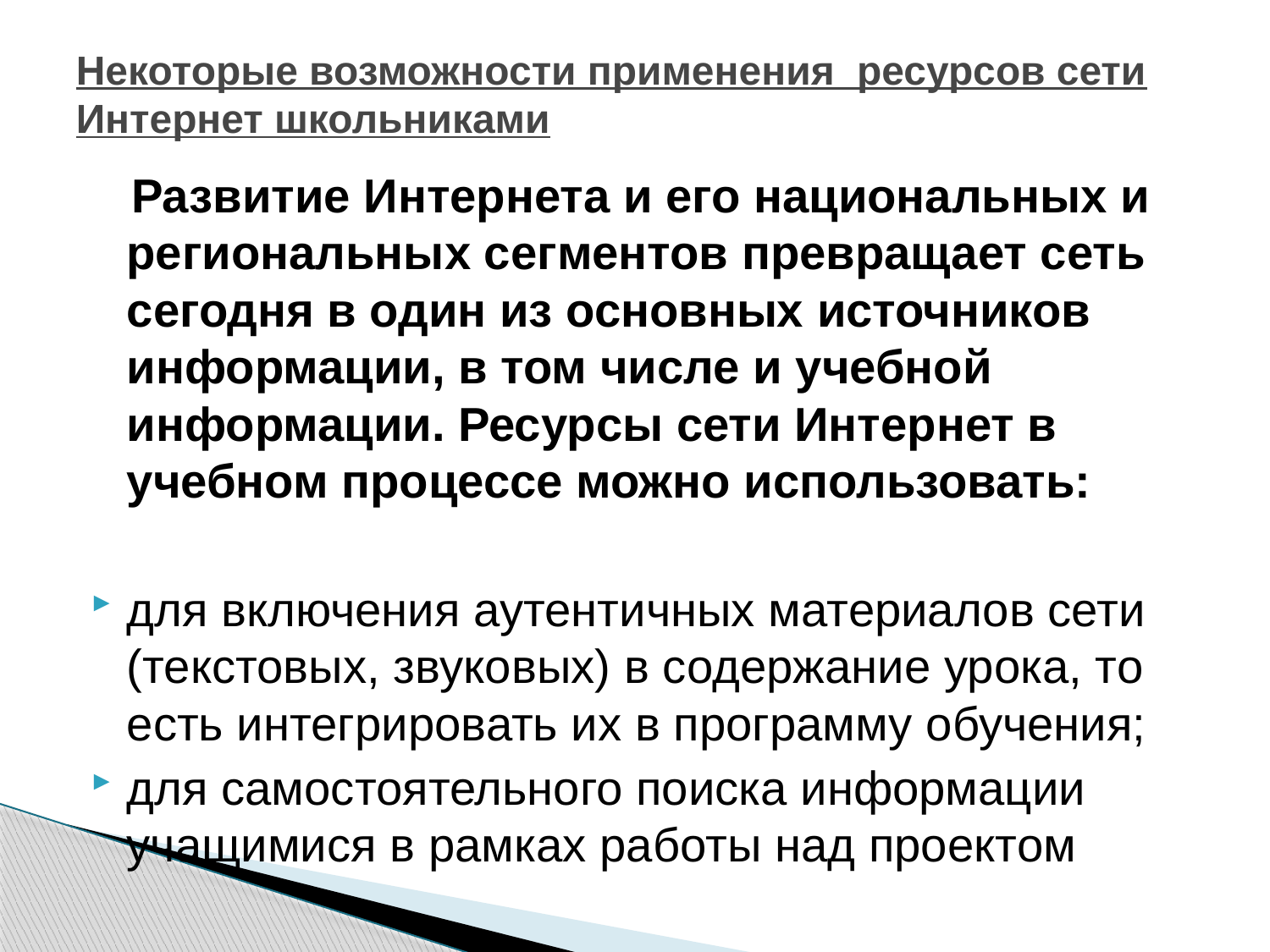

# Некоторые возможности применения  ресурсов сети Интернет школьниками
   Развитие Интернета и его национальных и региональных сегментов превращает сеть сегодня в один из основных источников информации, в том числе и учебной информации. Ресурсы сети Интернет в учебном процессе можно использовать:

для включения аутентичных материалов сети (текстовых, звуковых) в содержание урока, то есть интегрировать их в программу обучения;
для самостоятельного поиска информации учащимися в рамках работы над проектом